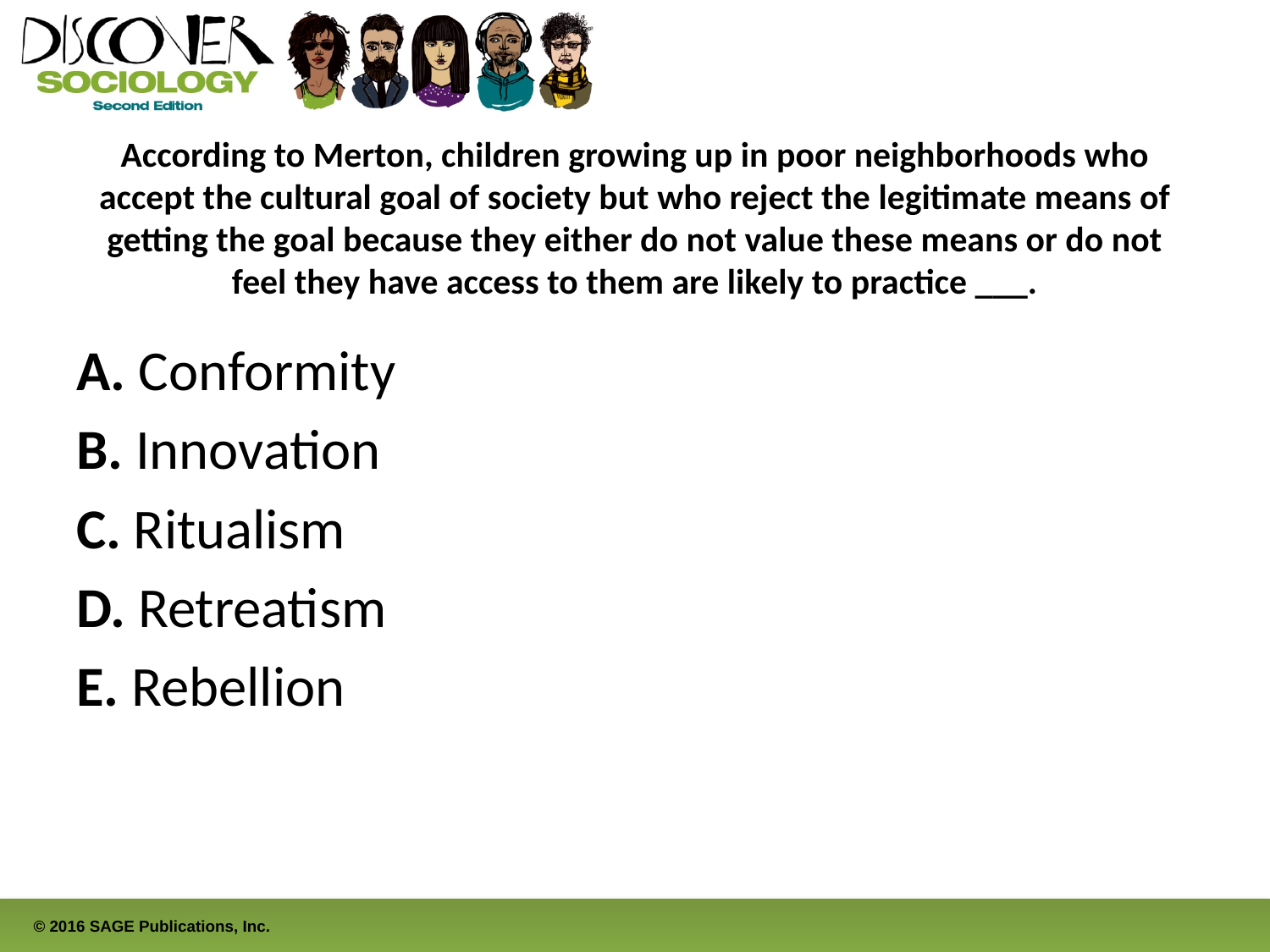

# According to Merton, children growing up in poor neighborhoods who accept the cultural goal of society but who reject the legitimate means of getting the goal because they either do not value these means or do not feel they have access to them are likely to practice ___.
A. Conformity
B. Innovation
C. Ritualism
D. Retreatism
E. Rebellion